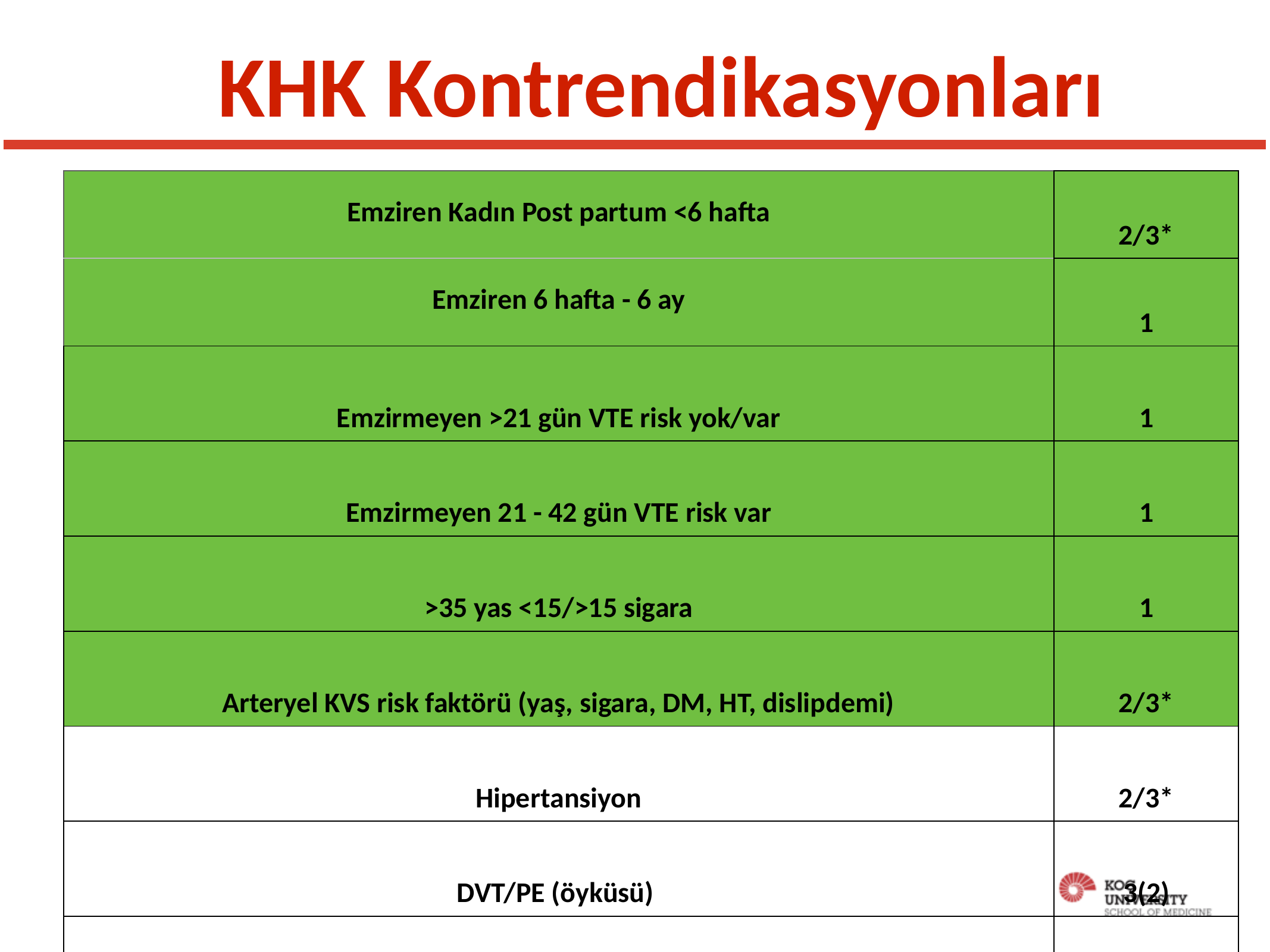

# KHK Kontrendikasyonları
| Emziren Kadın Post partum <6 hafta | 2/3\* |
| --- | --- |
| Emziren 6 hafta - 6 ay | 1 |
| Emzirmeyen >21 gün VTE risk yok/var | 1 |
| Emzirmeyen 21 - 42 gün VTE risk var | 1 |
| >35 yas <15/>15 sigara | 1 |
| Arteryel KVS risk faktörü (yaş, sigara, DM, HT, dislipdemi) | 2/3\* |
| Hipertansiyon | 2/3\* |
| DVT/PE (öyküsü) | 3(2) |
| İmmobilize eden major cerrahi | 2 |
| Bilinen trombojenik mutasyon | 2 |
| İskemik kalp hastalığı | 2/3 |
| SVA | 2/3 |
| Komplike kalp kapak hastalığı | 1 |
| SLE | 3 |
| Migren Aurasız/Auralı | 3/2 |
| Meme kanseri mevcut/geçmiş | 4/3 |
| Vasküler komplikasyonlu diabet | 2/3\* |
| Safra kesesi/akut viral hepatit/siroz | 1/3 |